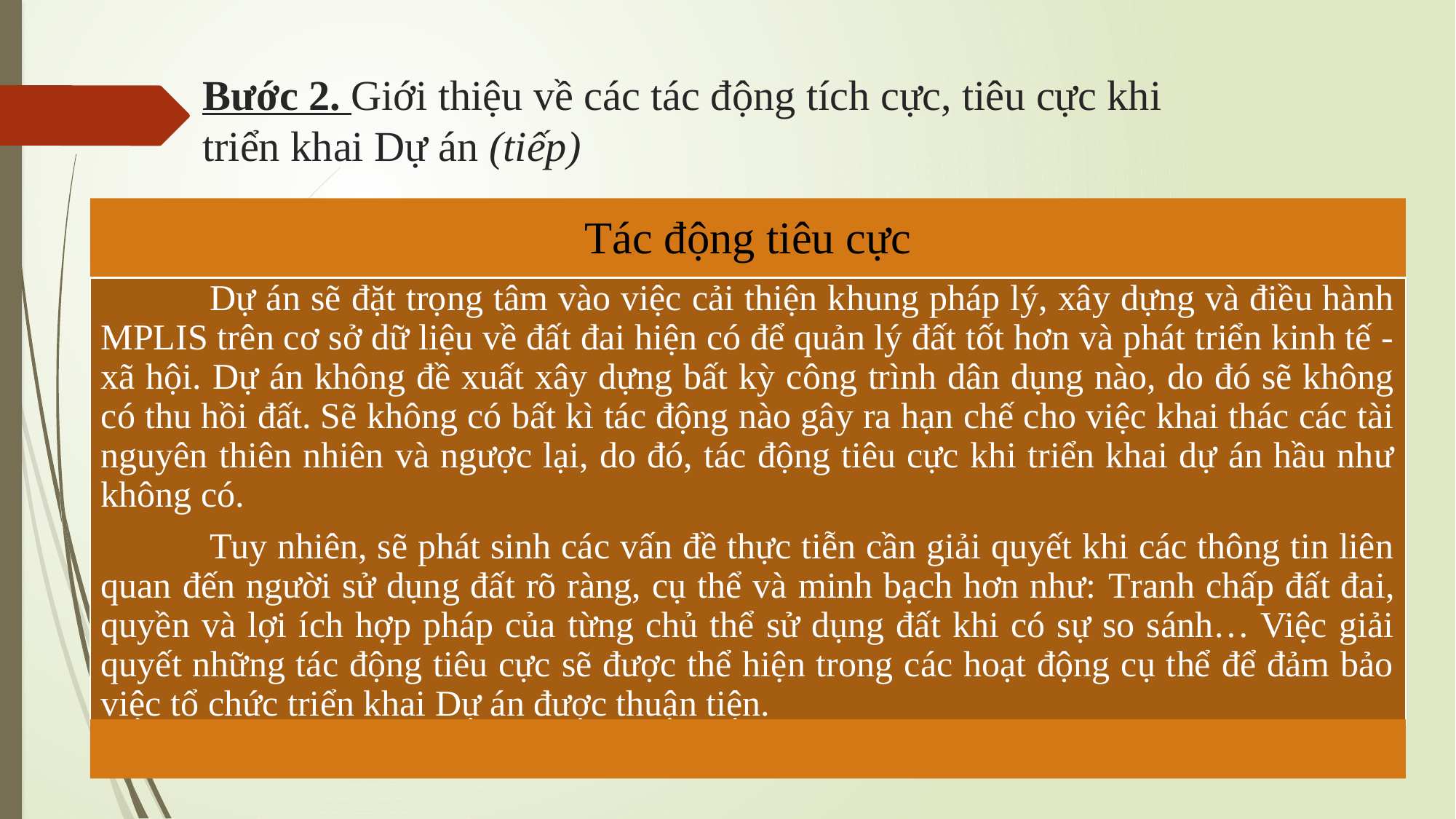

# Bước 2. Giới thiệu về các tác động tích cực, tiêu cực khi triển khai Dự án (tiếp)
Tác động tiêu cực
	Dự án sẽ đặt trọng tâm vào việc cải thiện khung pháp lý, xây dựng và điều hành MPLIS trên cơ sở dữ liệu về đất đai hiện có để quản lý đất tốt hơn và phát triển kinh tế - xã hội. Dự án không đề xuất xây dựng bất kỳ công trình dân dụng nào, do đó sẽ không có thu hồi đất. Sẽ không có bất kì tác động nào gây ra hạn chế cho việc khai thác các tài nguyên thiên nhiên và ngược lại, do đó, tác động tiêu cực khi triển khai dự án hầu như không có.
	Tuy nhiên, sẽ phát sinh các vấn đề thực tiễn cần giải quyết khi các thông tin liên quan đến người sử dụng đất rõ ràng, cụ thể và minh bạch hơn như: Tranh chấp đất đai, quyền và lợi ích hợp pháp của từng chủ thể sử dụng đất khi có sự so sánh… Việc giải quyết những tác động tiêu cực sẽ được thể hiện trong các hoạt động cụ thể để đảm bảo việc tổ chức triển khai Dự án được thuận tiện.